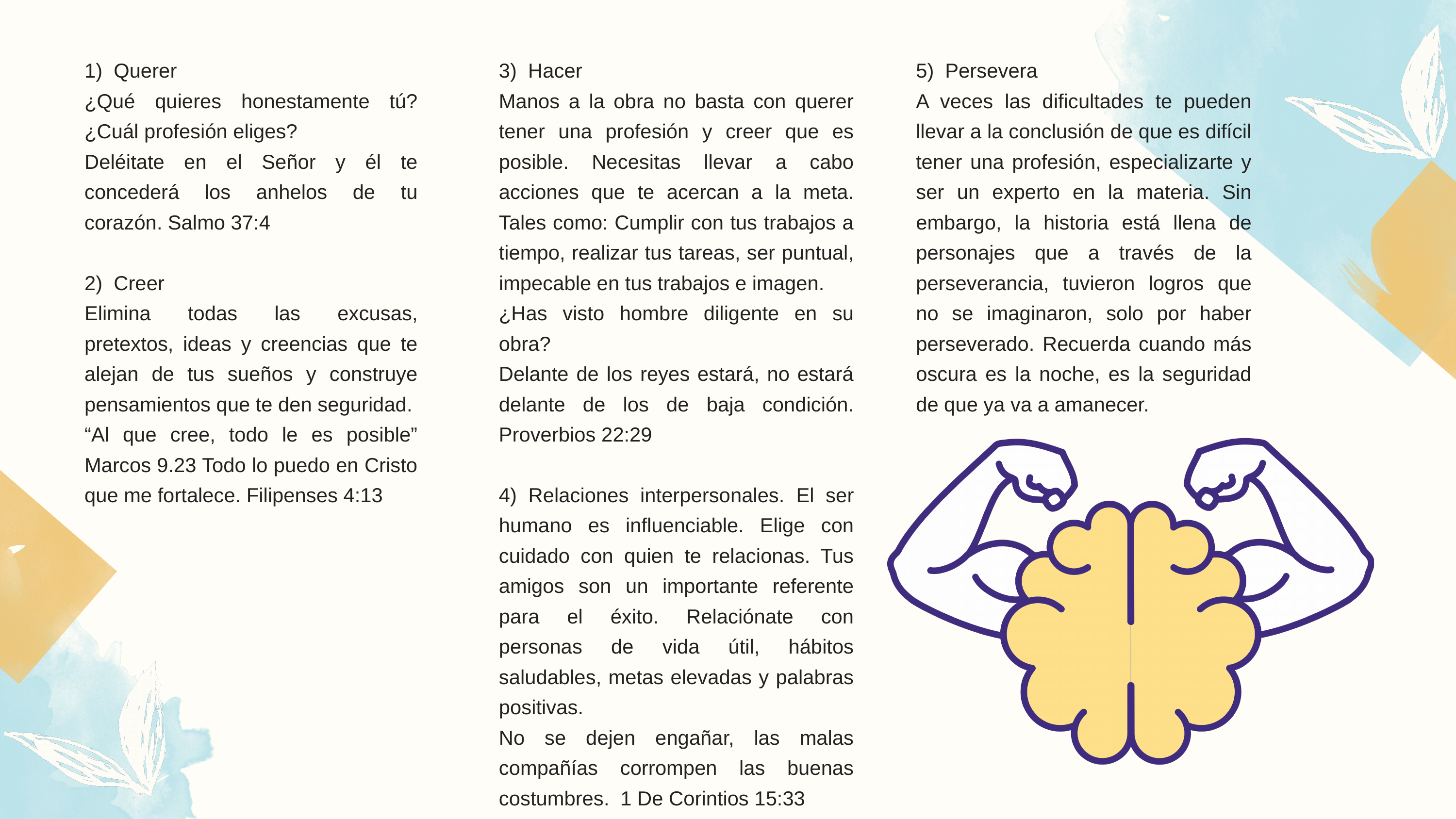

1)  Querer
¿Qué quieres honestamente tú? ¿Cuál profesión eliges?
Deléitate en el Señor y él te concederá los anhelos de tu corazón. Salmo 37:4

2)  Creer
Elimina todas las excusas, pretextos, ideas y creencias que te alejan de tus sueños y construye pensamientos que te den seguridad.
“Al que cree, todo le es posible” Marcos 9.23 Todo lo puedo en Cristo que me fortalece. Filipenses 4:13

3)  Hacer
Manos a la obra no basta con querer tener una profesión y creer que es posible. Necesitas llevar a cabo acciones que te acercan a la meta. Tales como: Cumplir con tus trabajos a tiempo, realizar tus tareas, ser puntual, impecable en tus trabajos e imagen.
¿Has visto hombre diligente en su obra?
Delante de los reyes estará, no estará delante de los de baja condición. Proverbios 22:29

4) Relaciones interpersonales. El ser humano es influenciable. Elige con cuidado con quien te relacionas. Tus amigos son un importante referente para el éxito. Relaciónate con personas de vida útil, hábitos saludables, metas elevadas y palabras positivas.
No se dejen engañar, las malas compañías corrompen las buenas costumbres.  1 De Corintios 15:33

5)  Persevera
A veces las dificultades te pueden llevar a la conclusión de que es difícil tener una profesión, especializarte y ser un experto en la materia. Sin embargo, la historia está llena de personajes que a través de la perseverancia, tuvieron logros que no se imaginaron, solo por haber perseverado. Recuerda cuando más oscura es la noche, es la seguridad de que ya va a amanecer.